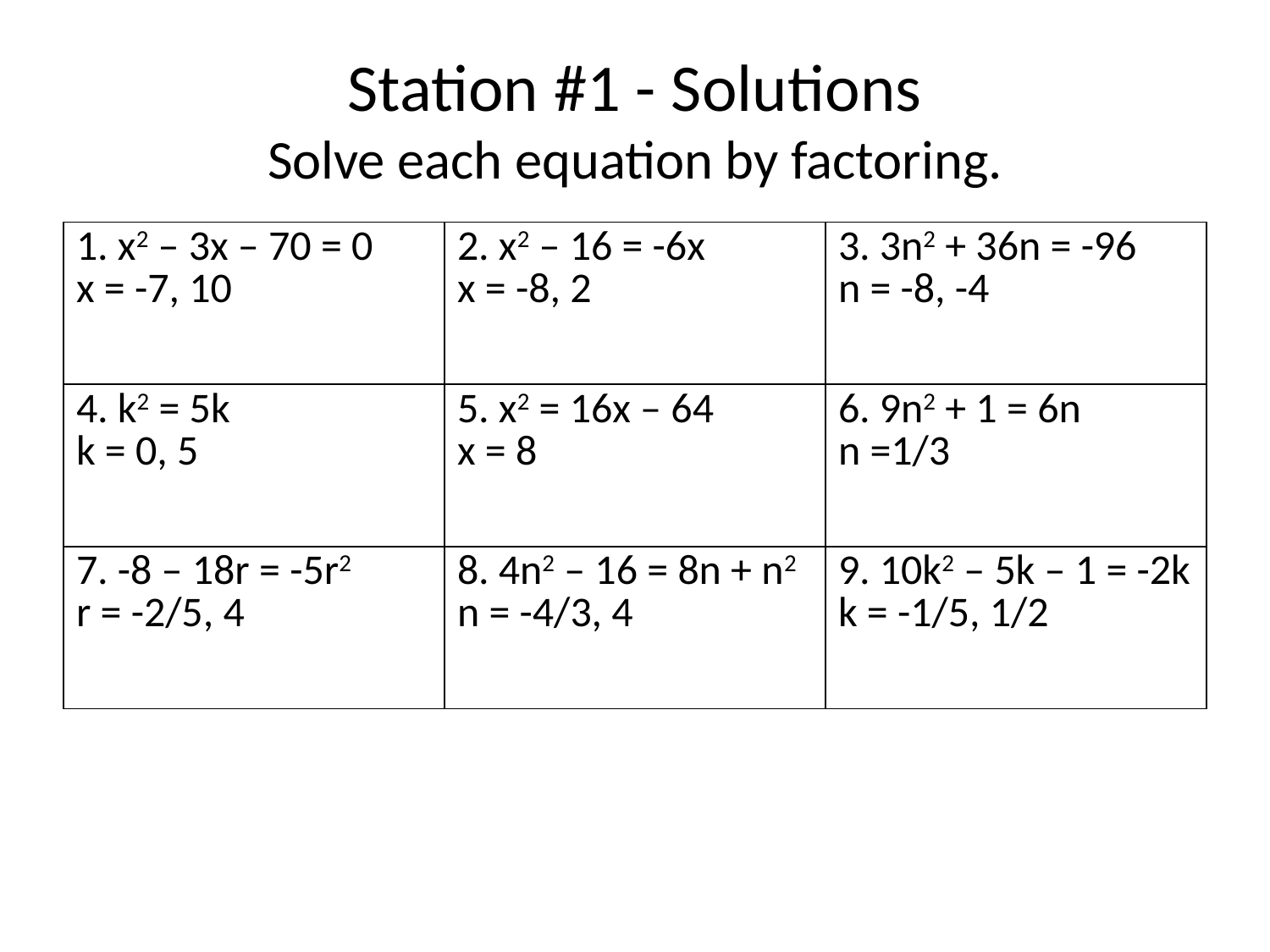

# Station #1 - Solutions Solve each equation by factoring.
| 1. x2 – 3x – 70 = 0 x = -7, 10 | 2. x2 – 16 = -6x x = -8, 2 | 3. 3n2 + 36n = -96 n = -8, -4 |
| --- | --- | --- |
| 4. k2 = 5k k = 0, 5 | 5. x2 = 16x – 64 x = 8 | 6. 9n2 + 1 = 6n n =1/3 |
| 7. -8 – 18r = -5r2 r = -2/5, 4 | 8. 4n2 – 16 = 8n + n2 n = -4/3, 4 | 9. 10k2 – 5k – 1 = -2k k = -1/5, 1/2 |